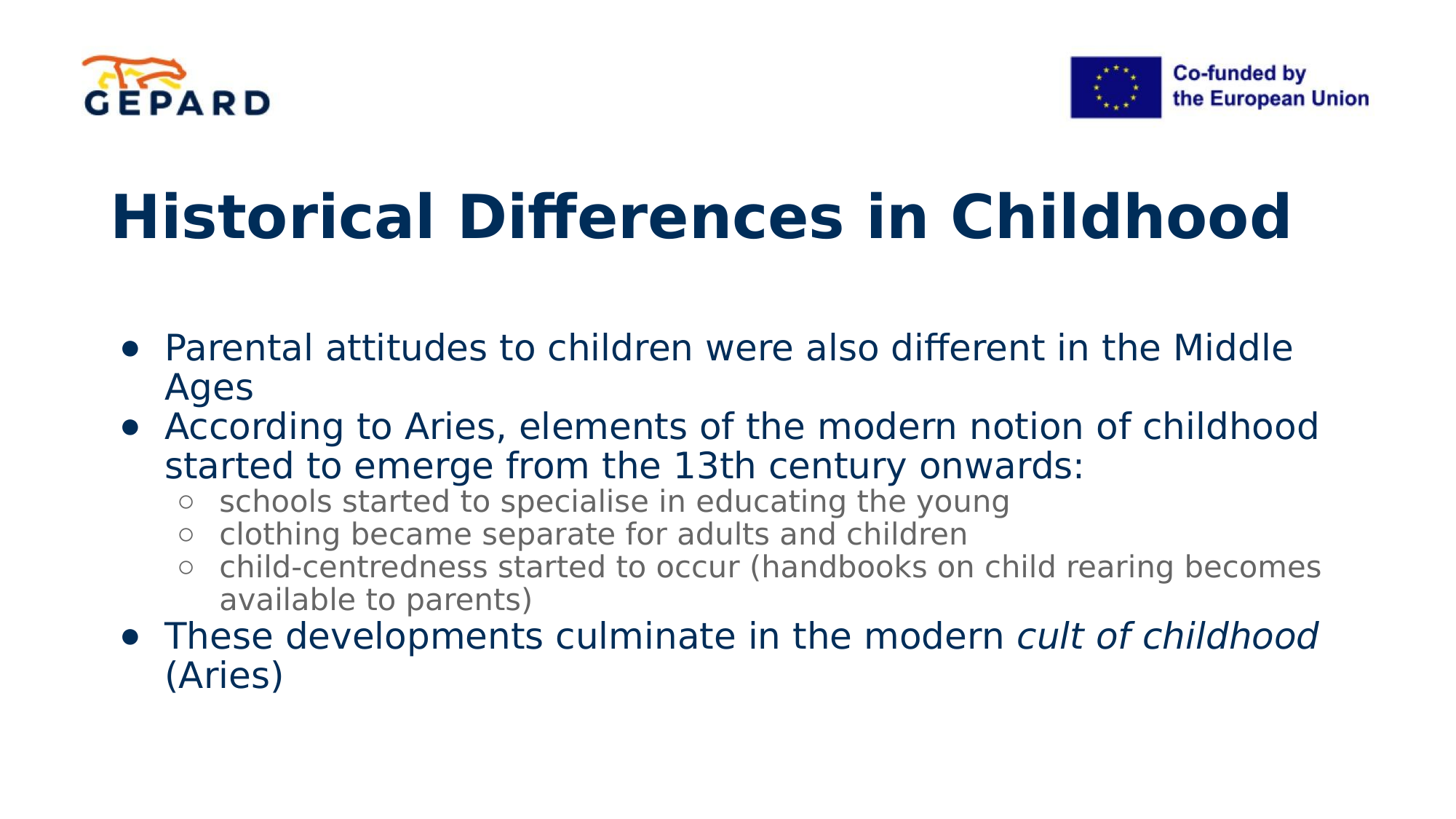

# Historical Differences in Childhood
Parental attitudes to children were also different in the Middle Ages
According to Aries, elements of the modern notion of childhood started to emerge from the 13th century onwards:
schools started to specialise in educating the young
clothing became separate for adults and children
child-centredness started to occur (handbooks on child rearing becomes available to parents)
These developments culminate in the modern cult of childhood (Aries)